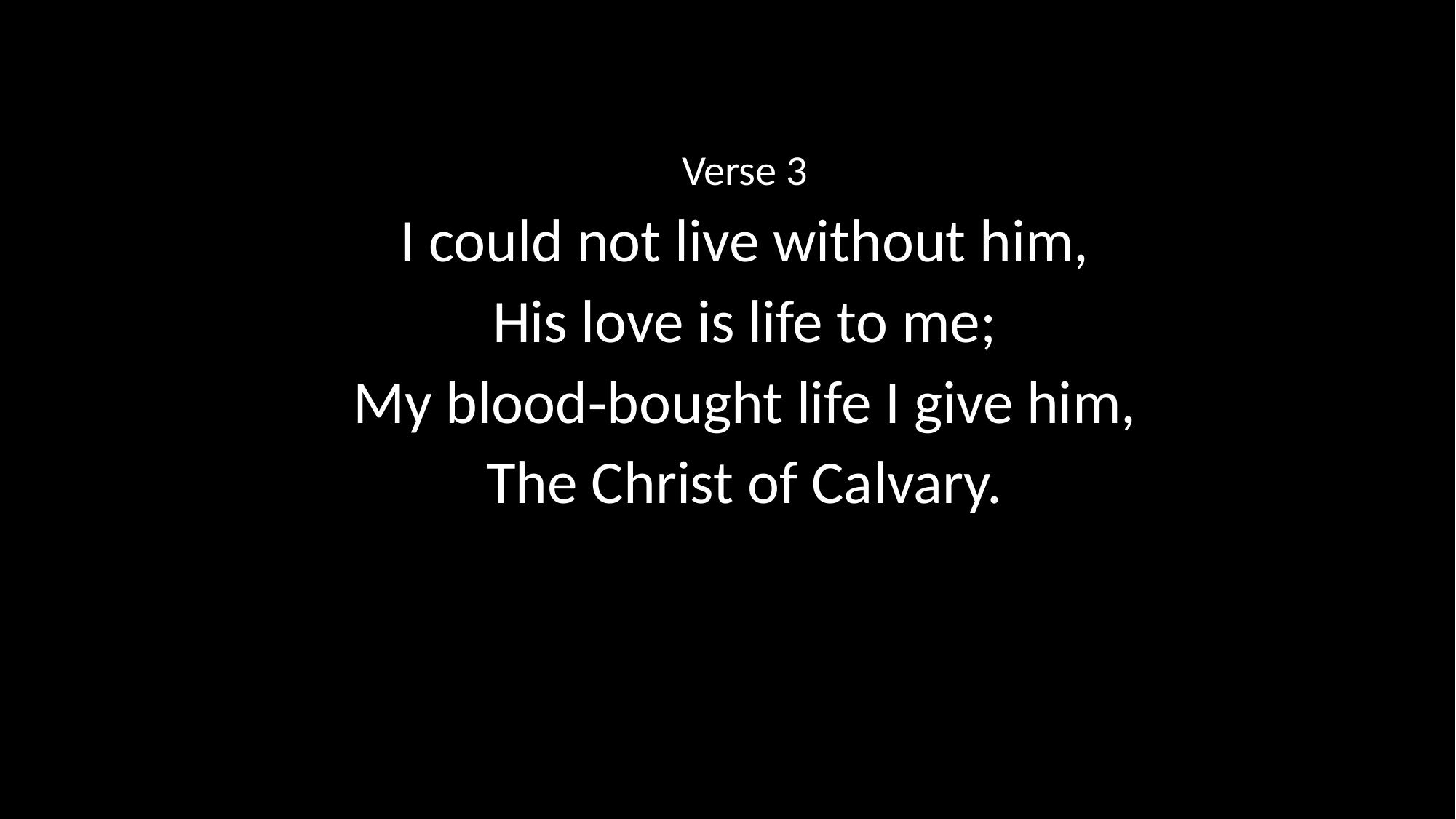

Verse 3
I could not live without him,
His love is life to me;
My blood‑bought life I give him,
The Christ of Calvary.